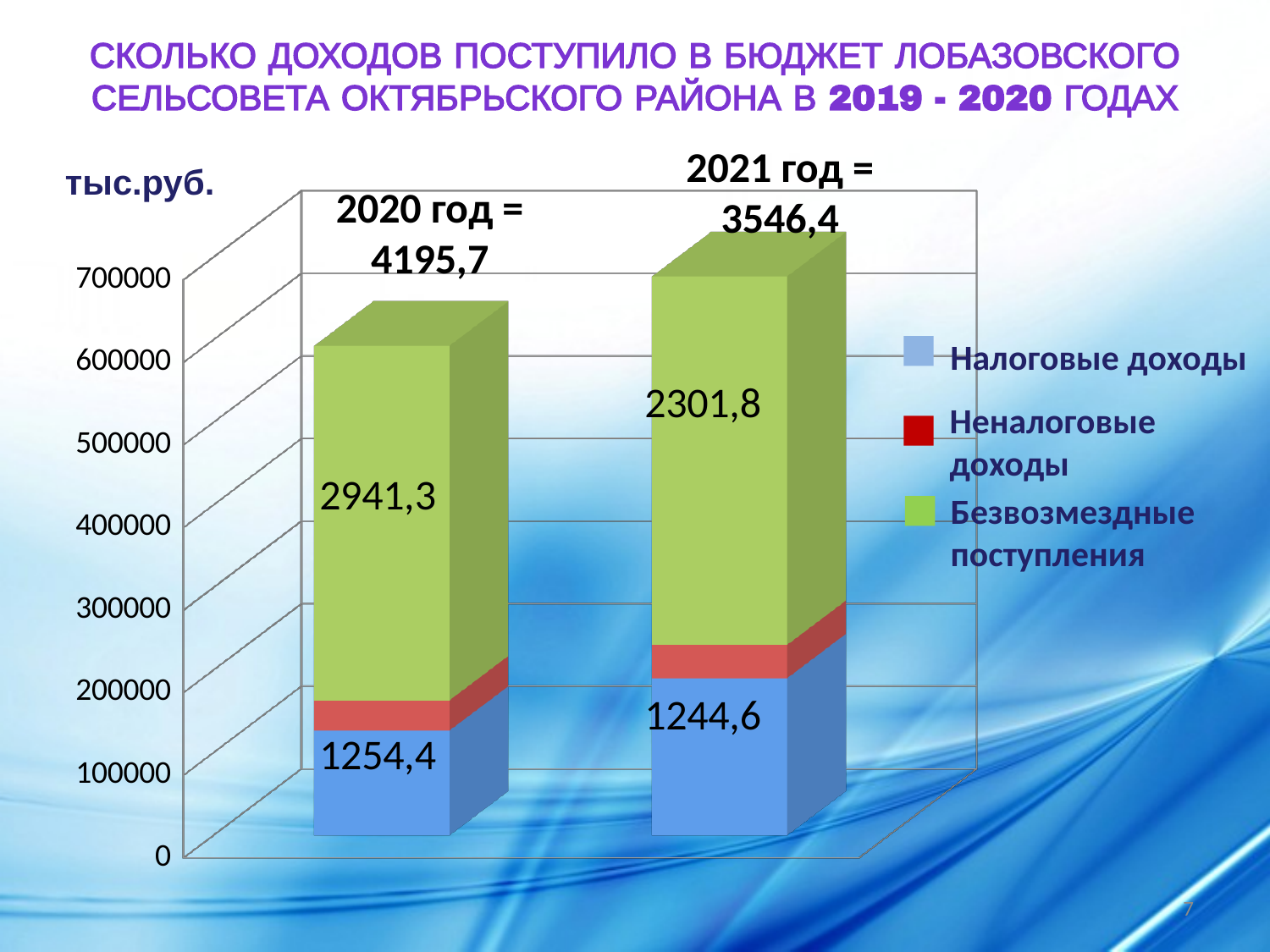

Сколько доходов поступило в бюджет Лобазовского СЕЛЬСОВЕТА октябрьского района в 2019 - 2020 годах
тыс.руб.
2021 год = 3546,4

[unsupported chart]

2020 год = 4195,7
Налоговые доходы

Неналоговые доходы

Безвозмездные поступления

7